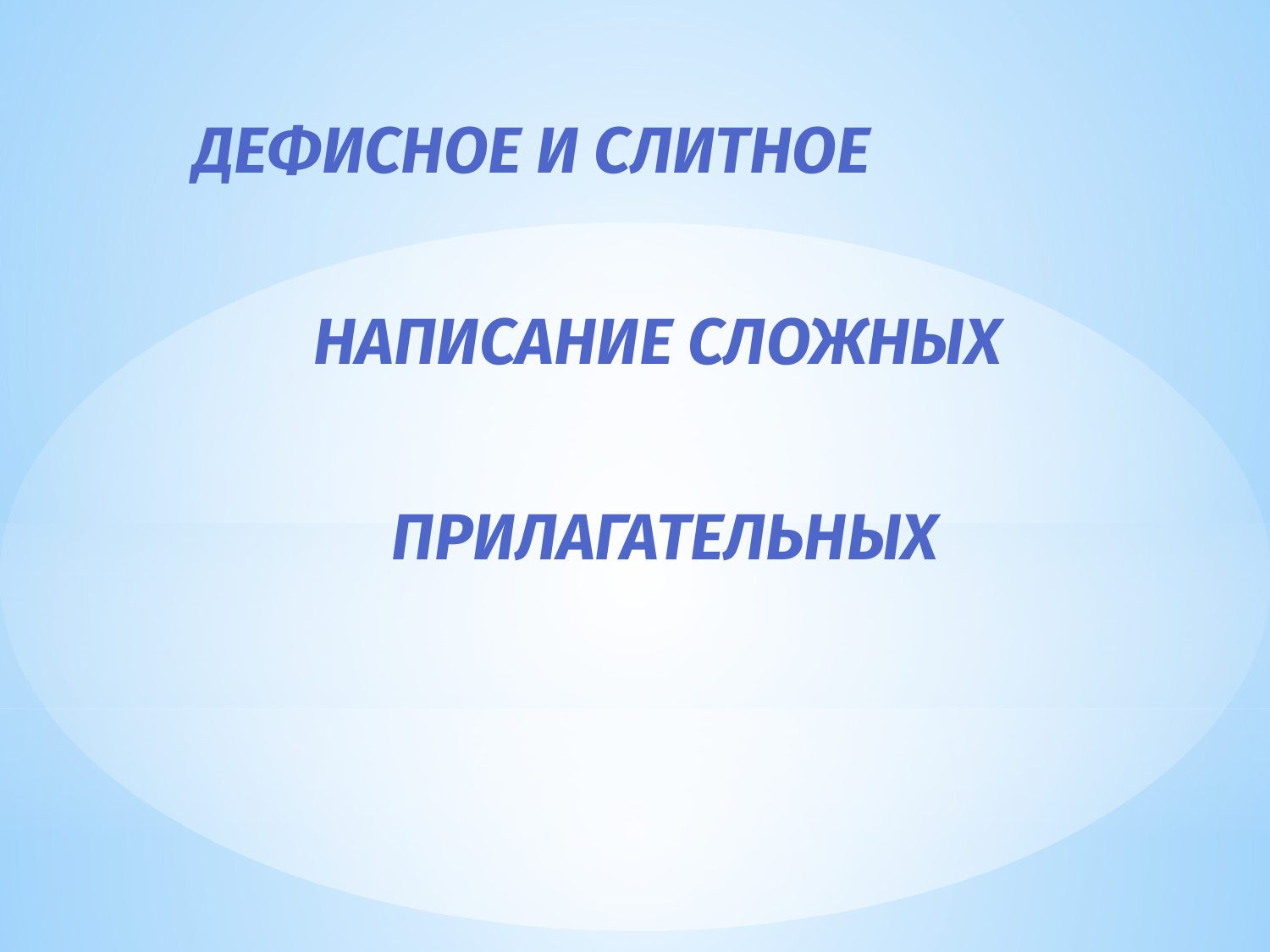

Дефисное и слитное

написание сложных

прилагательных
#